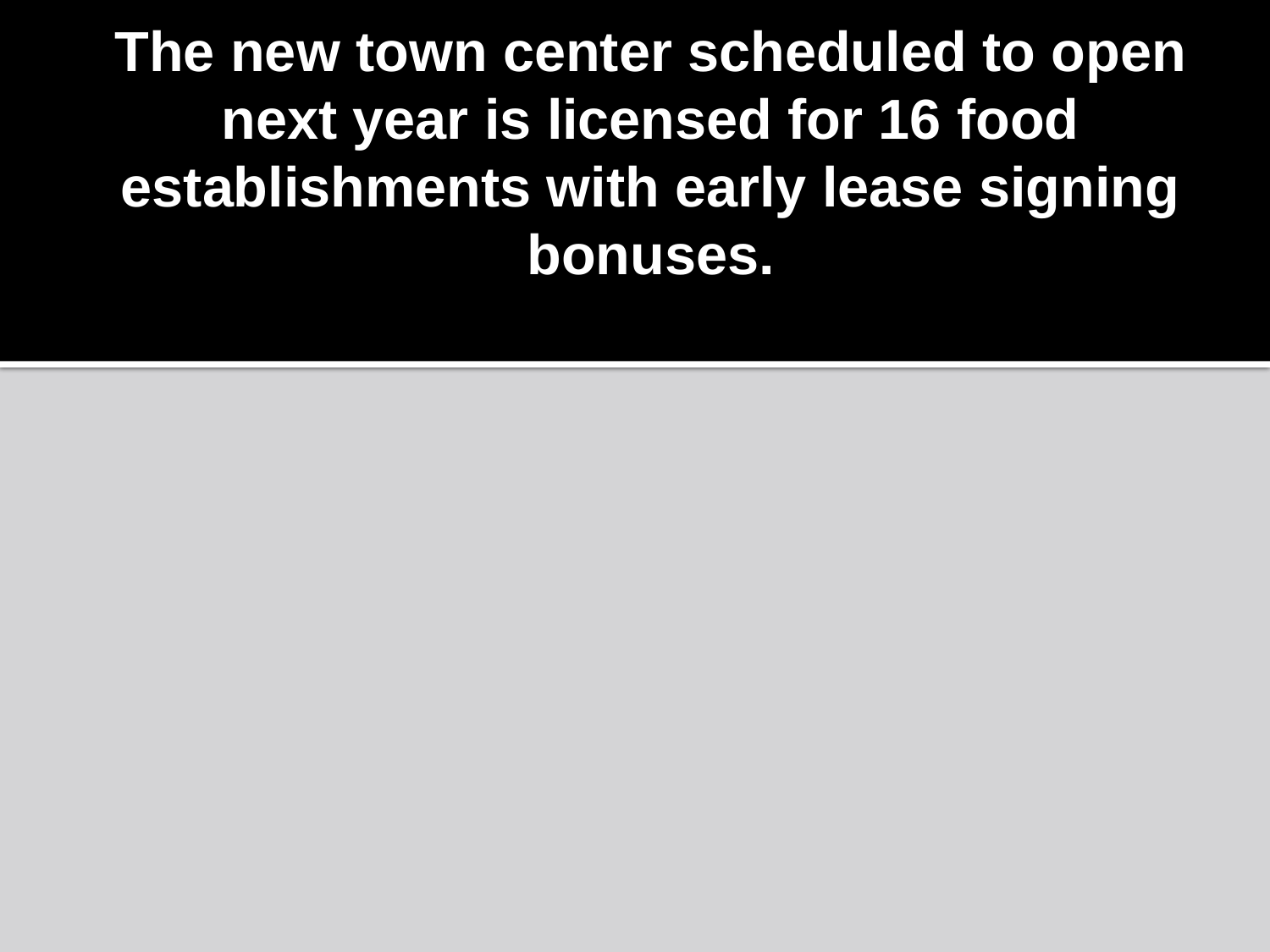

# The new town center scheduled to open next year is licensed for 16 food establishments with early lease signing bonuses.